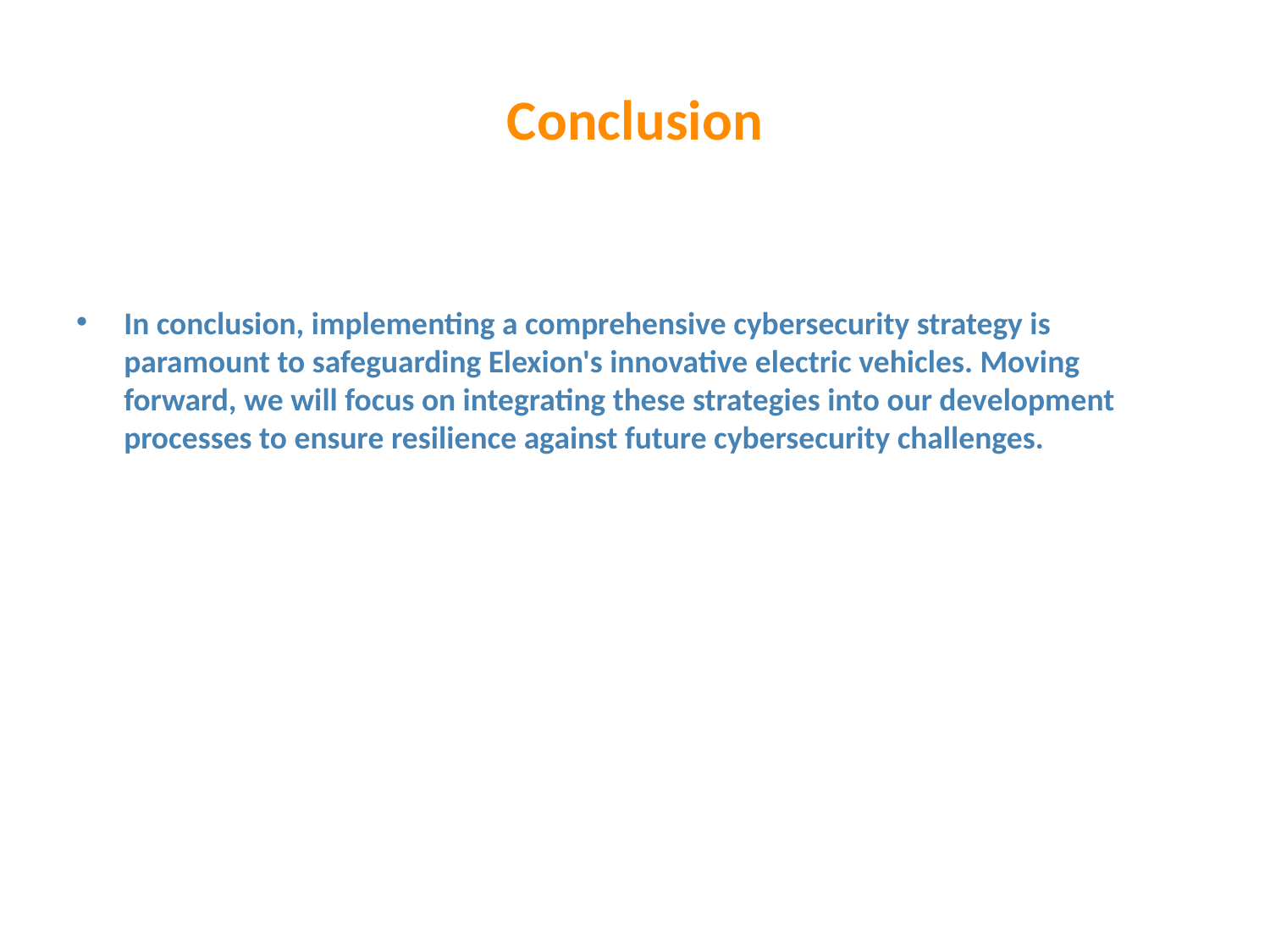

# Conclusion

In conclusion, implementing a comprehensive cybersecurity strategy is paramount to safeguarding Elexion's innovative electric vehicles. Moving forward, we will focus on integrating these strategies into our development processes to ensure resilience against future cybersecurity challenges.